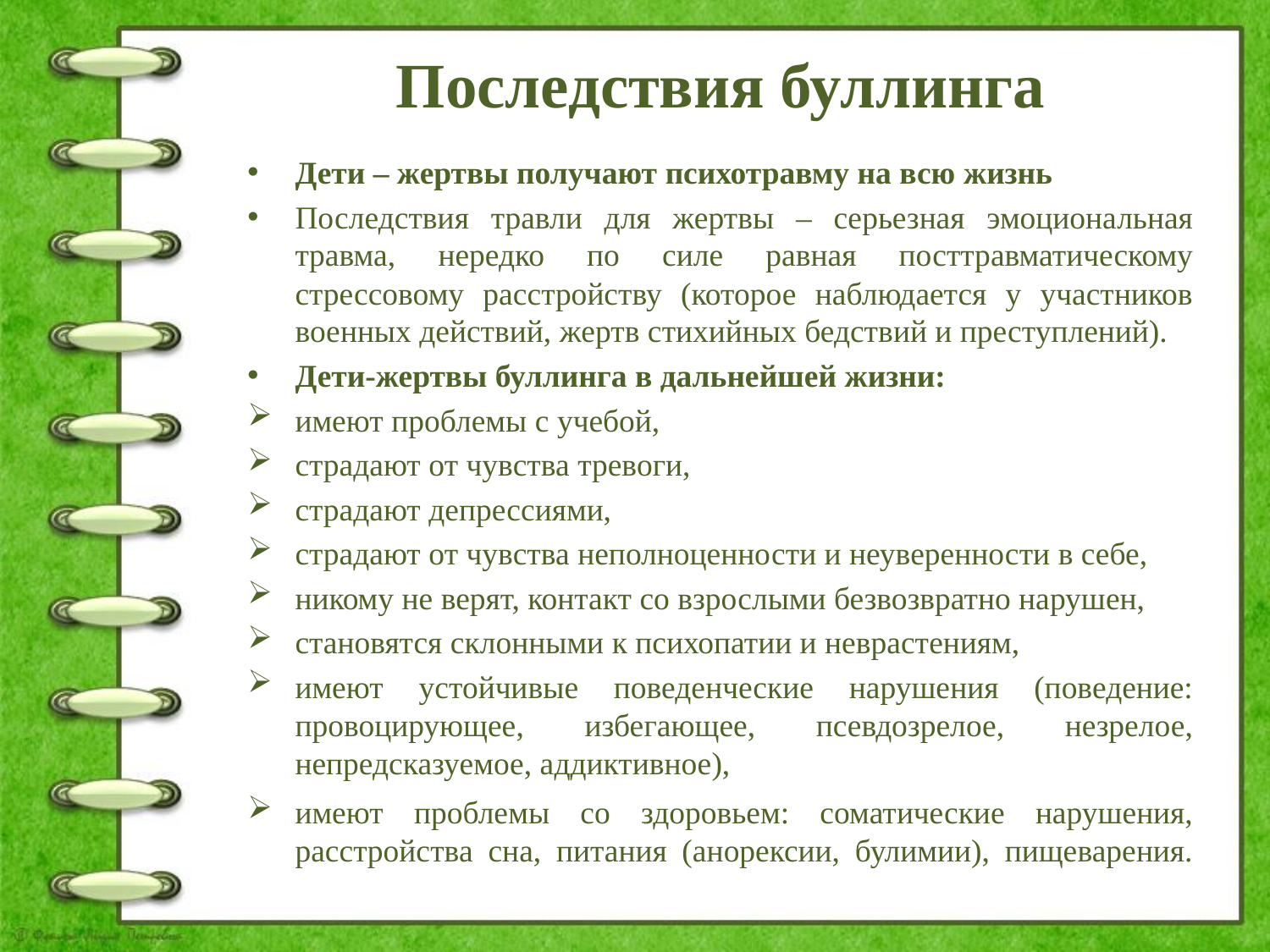

# Последствия буллинга
Дети – жертвы получают психотравму на всю жизнь
Последствия травли для жертвы – серьезная эмоциональная травма, нередко по силе равная посттравматическому стрессовому расстройству (которое наблюдается у участников военных действий, жертв стихийных бедствий и преступлений).
Дети-жертвы буллинга в дальнейшей жизни:
имеют проблемы с учебой,
страдают от чувства тревоги,
страдают депрессиями,
страдают от чувства неполноценности и неуверенности в себе,
никому не верят, контакт со взрослыми безвозвратно нарушен,
становятся склонными к психопатии и неврастениям,
имеют устойчивые поведенческие нарушения (поведение: провоцирующее, избегающее, псевдозрелое, незрелое, непредсказуемое, аддиктивное),
имеют проблемы со здоровьем: соматические нарушения, расстройства сна, питания (анорексии, булимии), пищеварения.